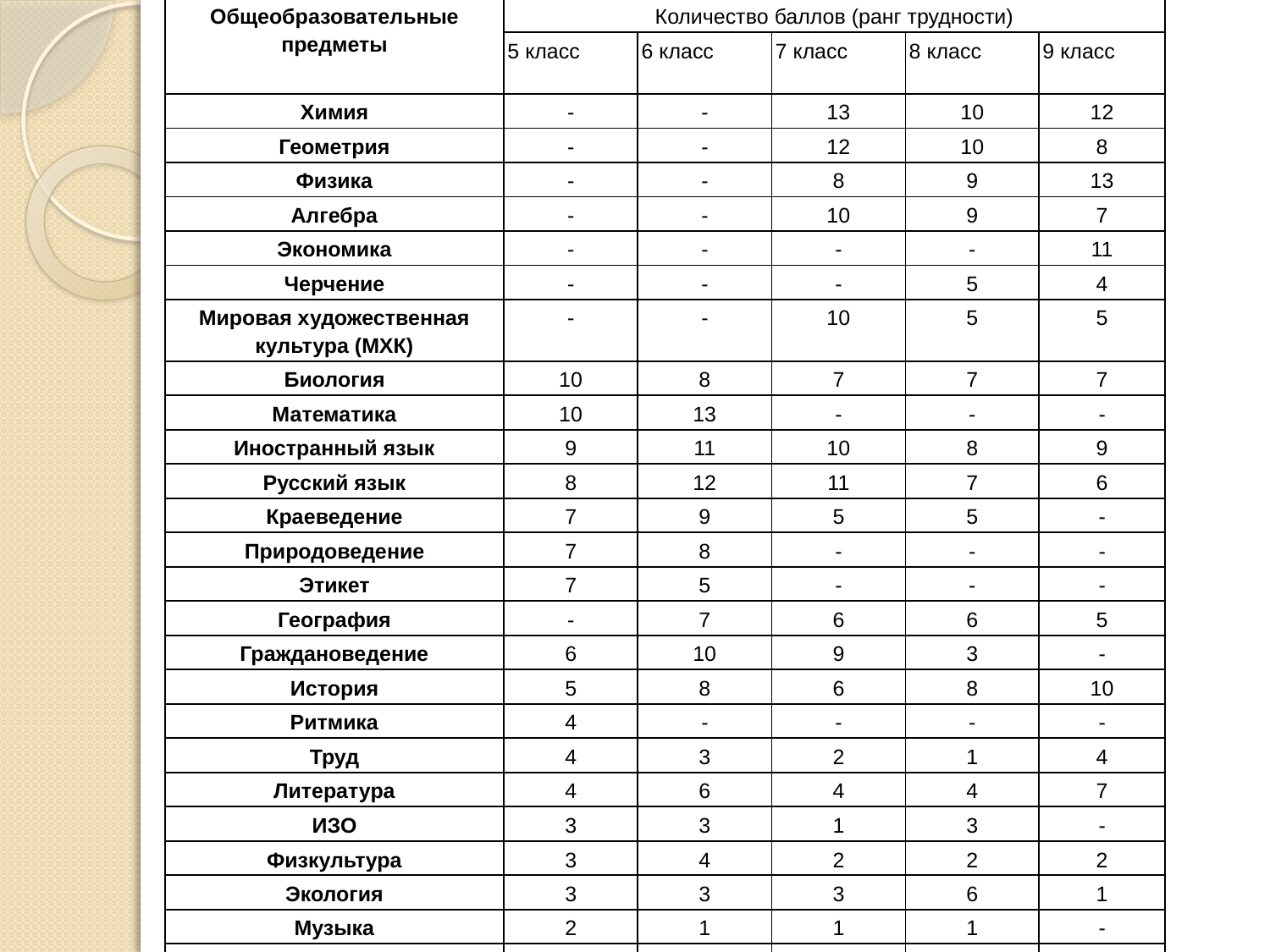

| Общеобразовательные предметы | Количество баллов (ранг трудности) |  |  |  |  |
| --- | --- | --- | --- | --- | --- |
|  | 5 класс | 6 класс | 7 класс | 8 класс | 9 класс |
| Химия | - | - | 13 | 10 | 12 |
| Геометрия | - | - | 12 | 10 | 8 |
| Физика | - | - | 8 | 9 | 13 |
| Алгебра | - | - | 10 | 9 | 7 |
| Экономика | - | - | - | - | 11 |
| Черчение | - | - | - | 5 | 4 |
| Мировая художественная культура (МХК) | - | - | 10 | 5 | 5 |
| Биология | 10 | 8 | 7 | 7 | 7 |
| Математика | 10 | 13 | - | - | - |
| Иностранный язык | 9 | 11 | 10 | 8 | 9 |
| Русский язык | 8 | 12 | 11 | 7 | 6 |
| Краеведение | 7 | 9 | 5 | 5 | - |
| Природоведение | 7 | 8 | - | - | - |
| Этикет | 7 | 5 | - | - | - |
| География | - | 7 | 6 | 6 | 5 |
| Граждановедение | 6 | 10 | 9 | 3 | - |
| История | 5 | 8 | 6 | 8 | 10 |
| Ритмика | 4 | - | - | - | - |
| Труд | 4 | 3 | 2 | 1 | 4 |
| Литература | 4 | 6 | 4 | 4 | 7 |
| ИЗО | 3 | 3 | 1 | 3 | - |
| Физкультура | 3 | 4 | 2 | 2 | 2 |
| Экология | 3 | 3 | 3 | 6 | 1 |
| Музыка | 2 | 1 | 1 | 1 | - |
| Информатика | 2 | 10 | 4 | 7 | 7 |
| ОБЖ | 1 | 2 | 3 | 3 | 3 |